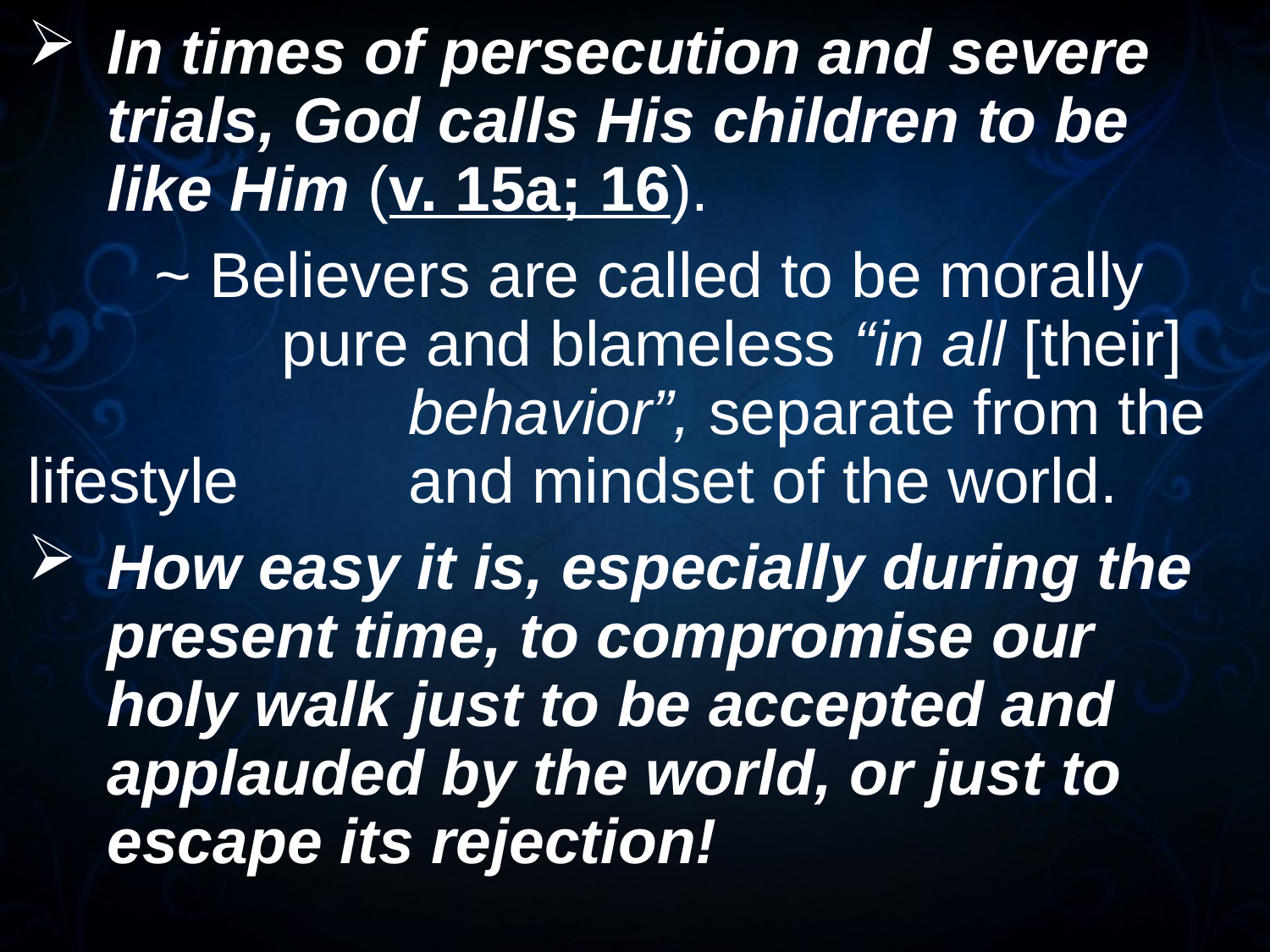

In times of persecution and severe trials, God calls His children to be like Him (v. 15a; 16).
	~ Believers are called to be morally 			pure and blameless “in all [their] 			behavior”, separate from the lifestyle 		and mindset of the world.
How easy it is, especially during the present time, to compromise our holy walk just to be accepted and applauded by the world, or just to escape its rejection!